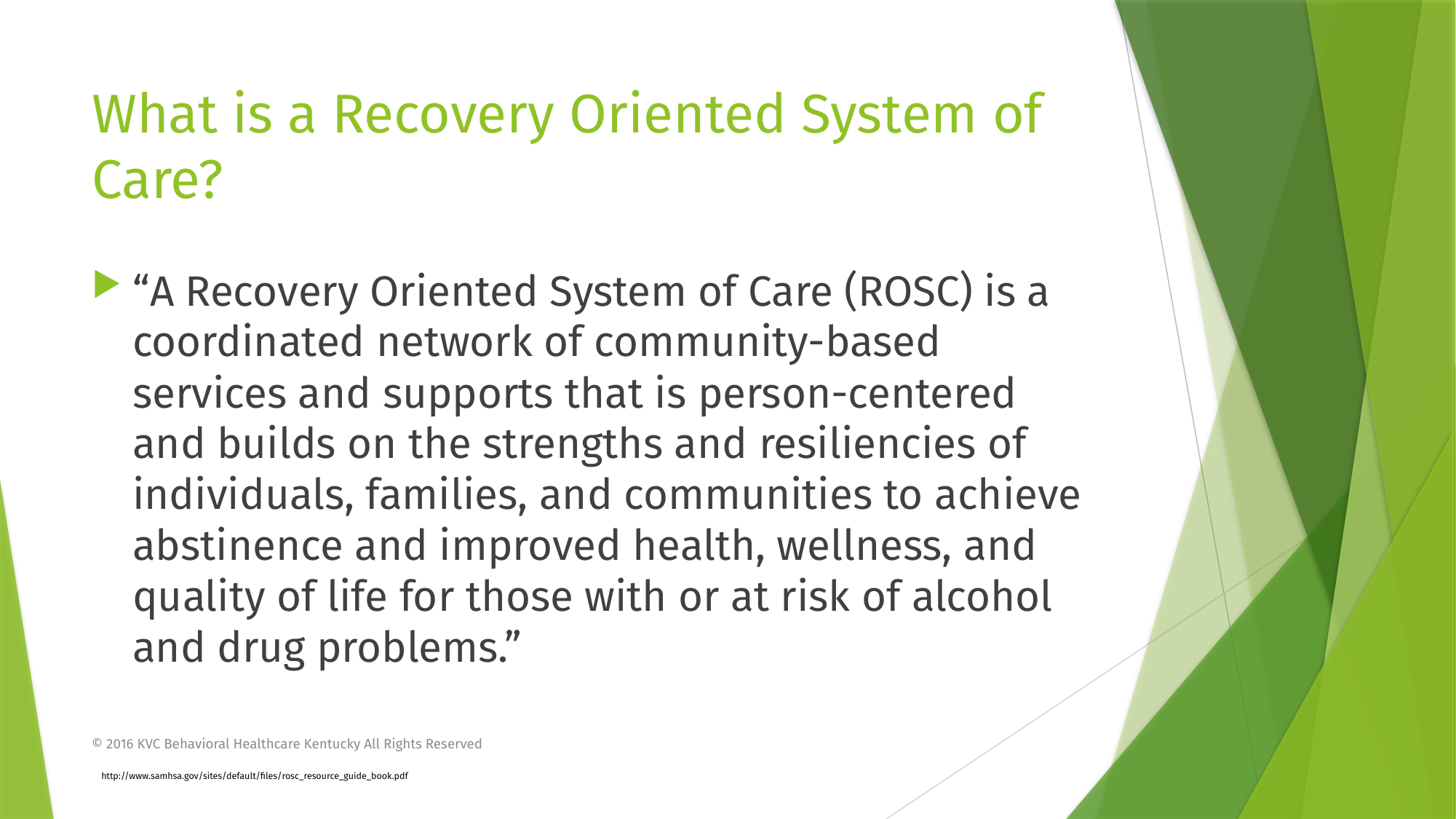

# What is a Recovery Oriented System of Care?
“A Recovery Oriented System of Care (ROSC) is a coordinated network of community-based services and supports that is person-centered and builds on the strengths and resiliencies of individuals, families, and communities to achieve abstinence and improved health, wellness, and quality of life for those with or at risk of alcohol and drug problems.”
© 2016 KVC Behavioral Healthcare Kentucky All Rights Reserved
http://www.samhsa.gov/sites/default/files/rosc_resource_guide_book.pdf